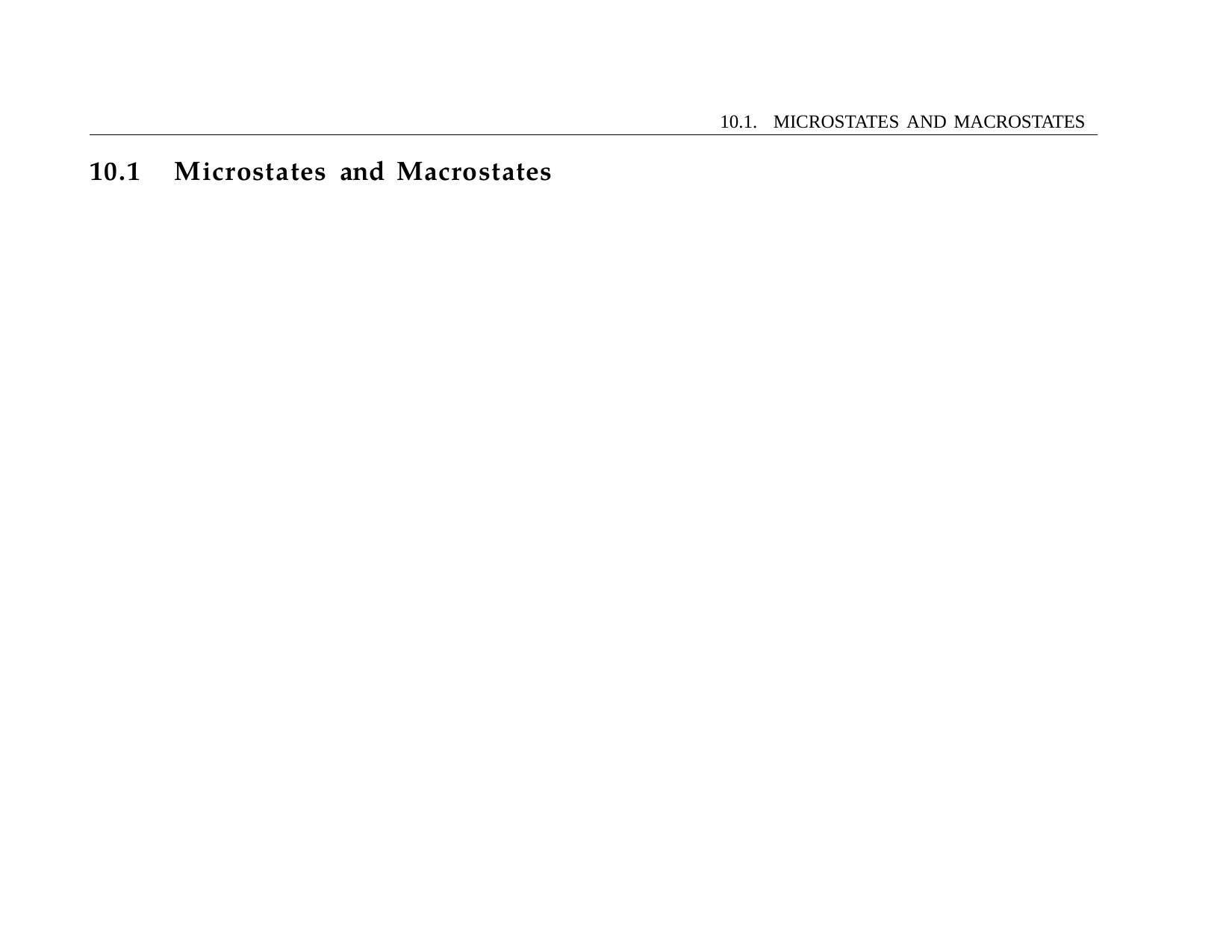

10.1.  MICROSTATES AND MACROSTATES

10.1	Microstates and Macrostates